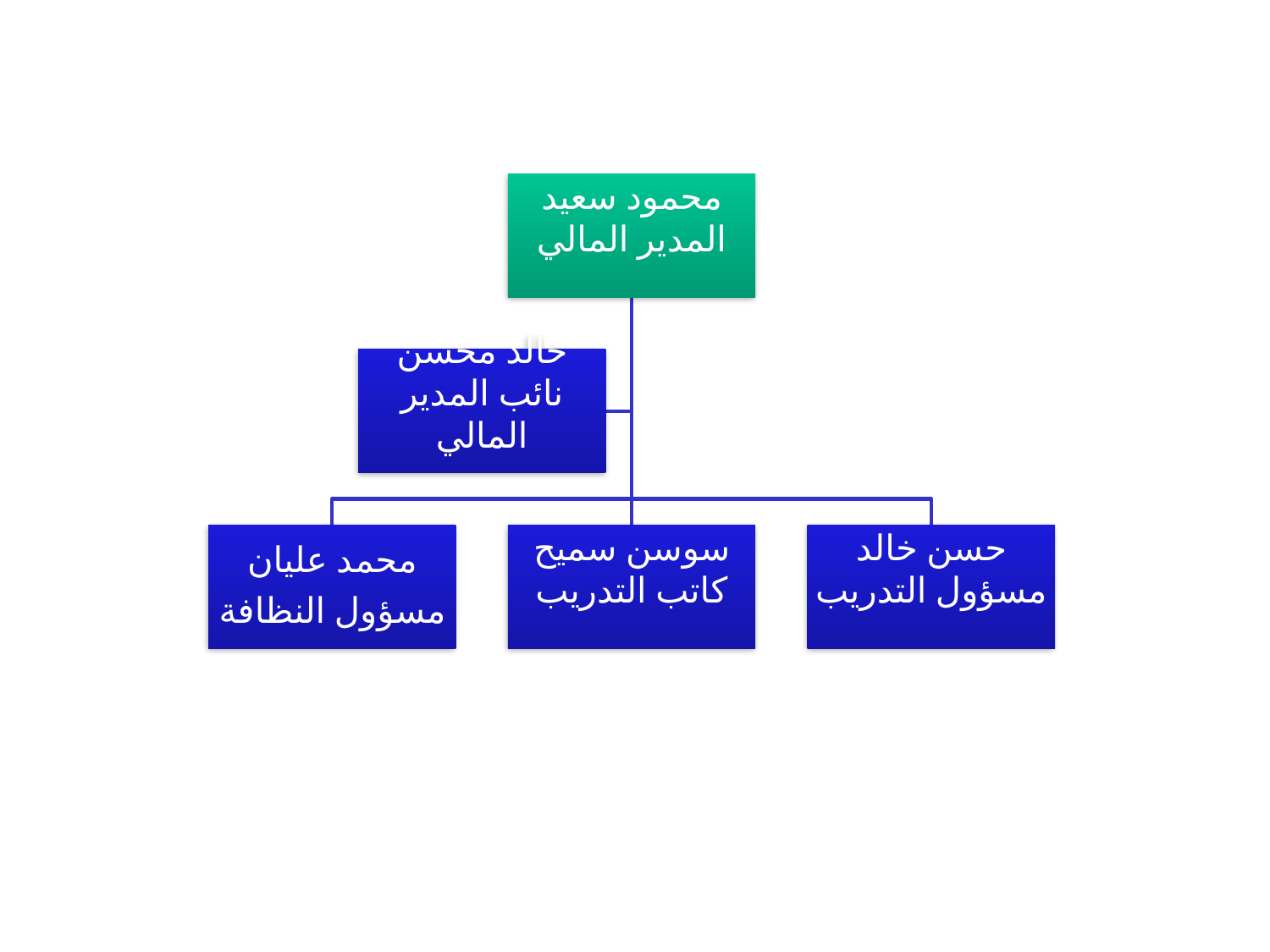

محمود سعيد
المدير المالي

محمد عليان
مسؤول النظافة
سوسن سميح
كاتب التدريب

حسن خالد
مسؤول التدريب

خالد محسن
نائب المدير المالي